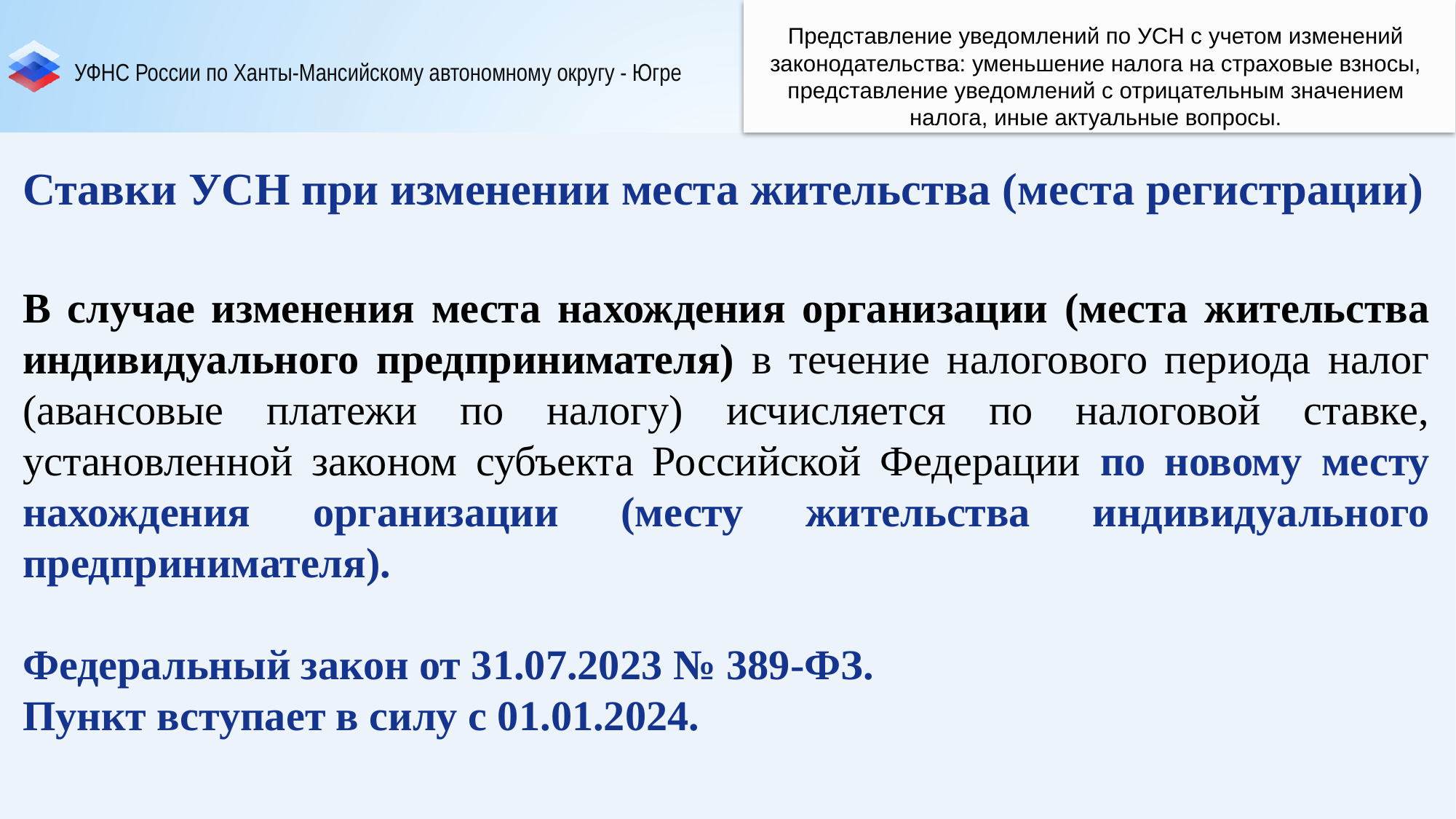

Представление уведомлений по УСН с учетом изменений законодательства: уменьшение налога на страховые взносы, представление уведомлений с отрицательным значением налога, иные актуальные вопросы.
Ставки УСН при изменении места жительства (места регистрации)

В случае изменения места нахождения организации (места жительства индивидуального предпринимателя) в течение налогового периода налог (авансовые платежи по налогу) исчисляется по налоговой ставке, установленной законом субъекта Российской Федерации по новому месту нахождения организации (месту жительства индивидуального предпринимателя).

Федеральный закон от 31.07.2023 № 389-ФЗ.
Пункт вступает в силу с 01.01.2024.